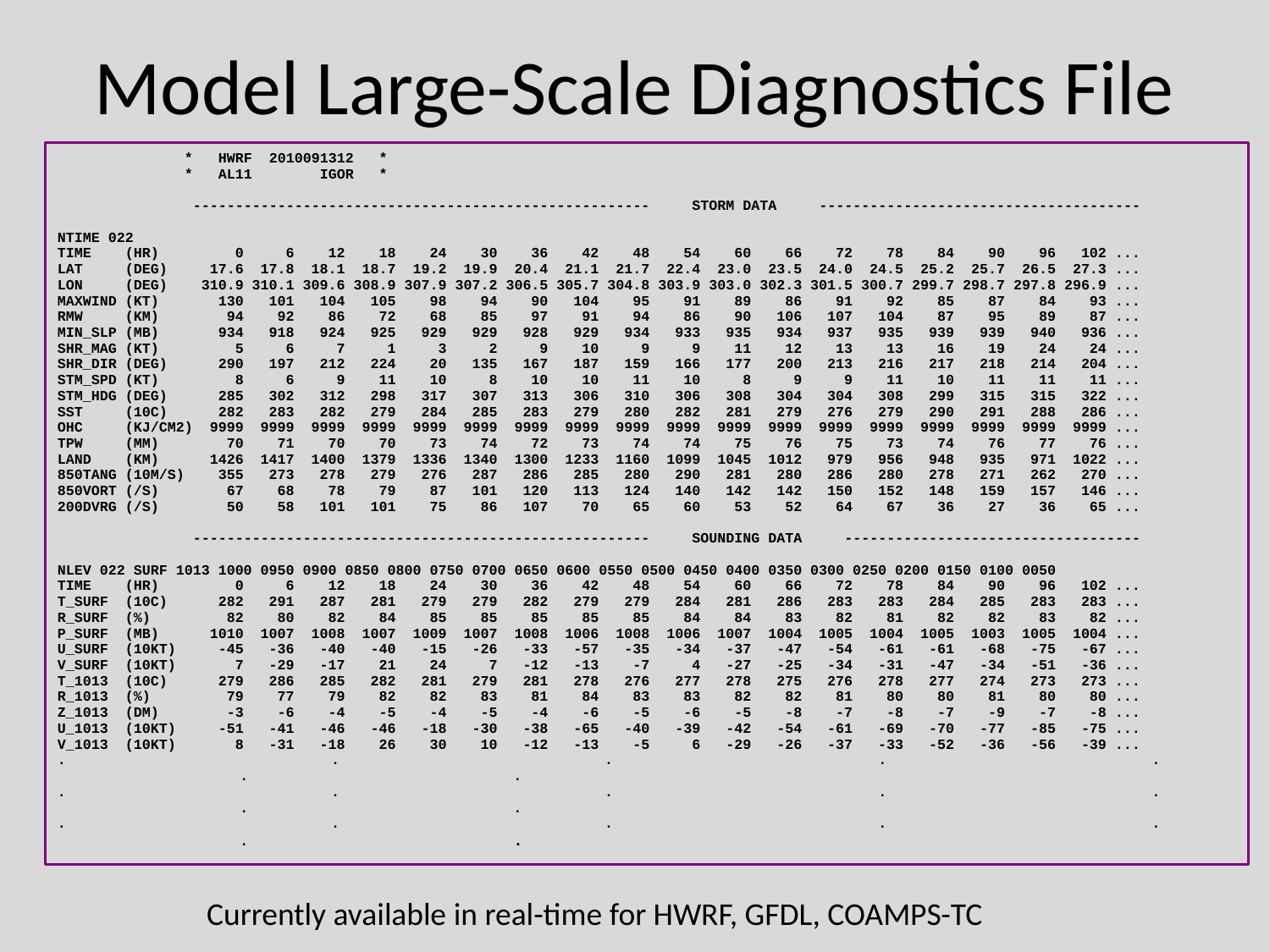

# Model Large-Scale Diagnostics File
               *   HWRF  2010091312   *
               *   AL11        IGOR   *

                ------------------------------------------------------     STORM DATA     --------------------------------------

NTIME 022
TIME    (HR)         0     6    12    18    24    30    36    42    48    54    60    66    72    78    84    90    96   102 ...
LAT     (DEG)     17.6  17.8  18.1  18.7  19.2  19.9  20.4  21.1  21.7  22.4  23.0  23.5  24.0  24.5  25.2  25.7  26.5  27.3 ...
LON     (DEG)    310.9 310.1 309.6 308.9 307.9 307.2 306.5 305.7 304.8 303.9 303.0 302.3 301.5 300.7 299.7 298.7 297.8 296.9 ...
MAXWIND (KT)       130   101   104   105    98    94    90   104    95    91    89    86    91    92    85    87    84    93 ...
RMW     (KM)        94    92    86    72    68    85    97    91    94    86    90   106   107   104    87    95    89    87 ...
MIN_SLP (MB)       934   918   924   925   929   929   928   929   934   933   935   934   937   935   939   939   940   936 ...
SHR_MAG (KT)         5     6     7     1     3     2     9    10     9     9    11    12    13    13    16    19    24    24 ...
SHR_DIR (DEG)      290   197   212   224    20   135   167   187   159   166   177   200   213   216   217   218   214   204 ...
STM_SPD (KT)         8     6     9    11    10     8    10    10    11    10     8     9     9    11    10    11    11    11 ...
STM_HDG (DEG)      285   302   312   298   317   307   313   306   310   306   308   304   304   308   299   315   315   322 ...
SST     (10C)      282   283   282   279   284   285   283   279   280   282   281   279   276   279   290   291   288   286 ...
OHC     (KJ/CM2)  9999  9999  9999  9999  9999  9999  9999  9999  9999  9999  9999  9999  9999  9999  9999  9999  9999  9999 ...
TPW     (MM)        70    71    70    70    73    74    72    73    74    74    75    76    75    73    74    76    77    76 ...
LAND    (KM)      1426  1417  1400  1379  1336  1340  1300  1233  1160  1099  1045  1012   979   956   948   935   971  1022 ...
850TANG (10M/S)    355   273   278   279   276   287   286   285   280   290   281   280   286   280   278   271   262   270 ...
850VORT (/S)        67    68    78    79    87   101   120   113   124   140   142   142   150   152   148   159   157   146 ...
200DVRG (/S)        50    58   101   101    75    86   107    70    65    60    53    52    64    67    36    27    36    65 ...

                ------------------------------------------------------     SOUNDING DATA     -----------------------------------

NLEV 022 SURF 1013 1000 0950 0900 0850 0800 0750 0700 0650 0600 0550 0500 0450 0400 0350 0300 0250 0200 0150 0100 0050
TIME    (HR)         0     6    12    18    24    30    36    42    48    54    60    66    72    78    84    90    96   102 ...
T_SURF  (10C)      282   291   287   281   279   279   282   279   279   284   281   286   283   283   284   285   283   283 ...
R_SURF  (%)         82    80    82    84    85    85    85    85    85    84    84    83    82    81    82    82    83    82 ...
P_SURF  (MB)      1010  1007  1008  1007  1009  1007  1008  1006  1008  1006  1007  1004  1005  1004  1005  1003  1005  1004 ...
U_SURF  (10KT)     -45   -36   -40   -40   -15   -26   -33   -57   -35   -34   -37   -47   -54   -61   -61   -68   -75   -67 ...
V_SURF  (10KT)       7   -29   -17    21    24     7   -12   -13    -7     4   -27   -25   -34   -31   -47   -34   -51   -36 ...
T_1013  (10C)      279   286   285   282   281   279   281   278   276   277   278   275   276   278   277   274   273   273 ...
R_1013  (%)         79    77    79    82    82    83    81    84    83    83    82    82    81    80    80    81    80    80 ...
Z_1013  (DM)        -3    -6    -4    -5    -4    -5    -4    -6    -5    -6    -5    -8    -7    -8    -7    -9    -7    -8 ...
U_1013  (10KT)     -51   -41   -46   -46   -18   -30   -38   -65   -40   -39   -42   -54   -61   -69   -70   -77   -85   -75 ...
V_1013  (10KT)       8   -31   -18    26    30    10   -12   -13    -5     6   -29   -26   -37   -33   -52   -36   -56   -39 ...
.			.			.			.			.			.			.
.			.			.			.			.			.			.
.			.			.			.			.			.			.
Currently available in real-time for HWRF, GFDL, COAMPS-TC